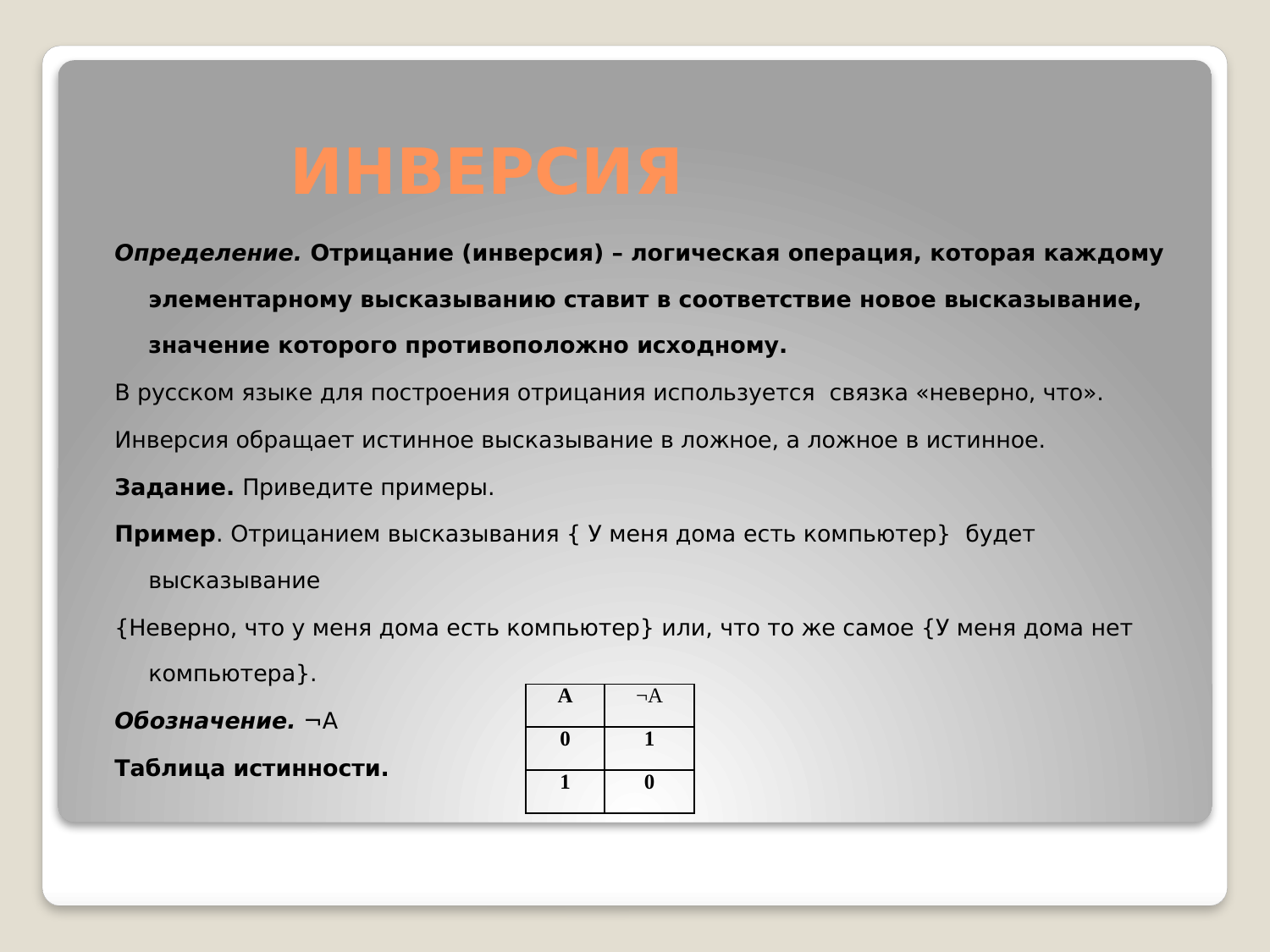

# ИНВЕРСИЯ

Определение. Отрицание (инверсия) – логическая операция, которая каждому элементарному высказыванию ставит в соответствие новое высказывание, значение которого противоположно исходному.
В русском языке для построения отрицания используется  связка «неверно, что».
Инверсия обращает истинное высказывание в ложное, а ложное в истинное.
Задание. Приведите примеры.
Пример. Отрицанием высказывания { У меня дома есть компьютер}  будет высказывание
{Неверно, что у меня дома есть компьютер} или, что то же самое {У меня дома нет компьютера}.
Обозначение. ¬А
Таблица истинности.

| А | ¬А |
| --- | --- |
| 0 | 1 |
| 1 | 0 |